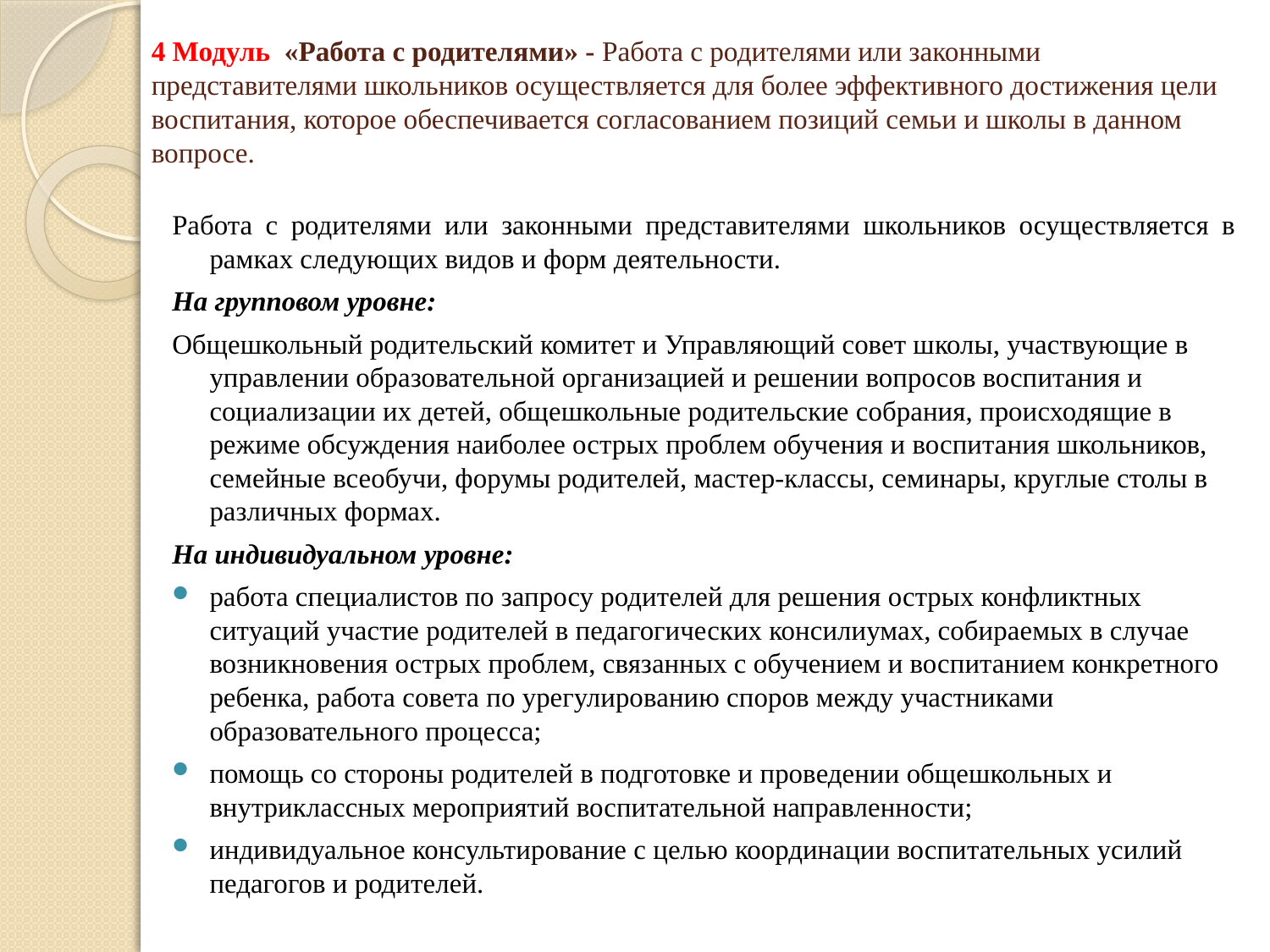

# 4 Модуль  «Работа с родителями» - Работа с родителями или законными представителями школьников осуществляется для более эффективного достижения цели воспитания, которое обеспечивается согласованием позиций семьи и школы в данном вопросе.
Работа с родителями или законными представителями школьников осуществляется в рамках следующих видов и форм деятельности.
На групповом уровне:
Общешкольный родительский комитет и Управляющий совет школы, участвующие в управлении образовательной организацией и решении вопросов воспитания и социализации их детей, общешкольные родительские собрания, происходящие в режиме обсуждения наиболее острых проблем обучения и воспитания школьников, семейные всеобучи, форумы родителей, мастер-классы, семинары, круглые столы в различных формах.
На индивидуальном уровне:
работа специалистов по запросу родителей для решения острых конфликтных ситуаций участие родителей в педагогических консилиумах, собираемых в случае возникновения острых проблем, связанных с обучением и воспитанием конкретного ребенка, работа совета по урегулированию споров между участниками образовательного процесса;
помощь со стороны родителей в подготовке и проведении общешкольных и внутриклассных мероприятий воспитательной направленности;
индивидуальное консультирование с целью координации воспитательных усилий педагогов и родителей.